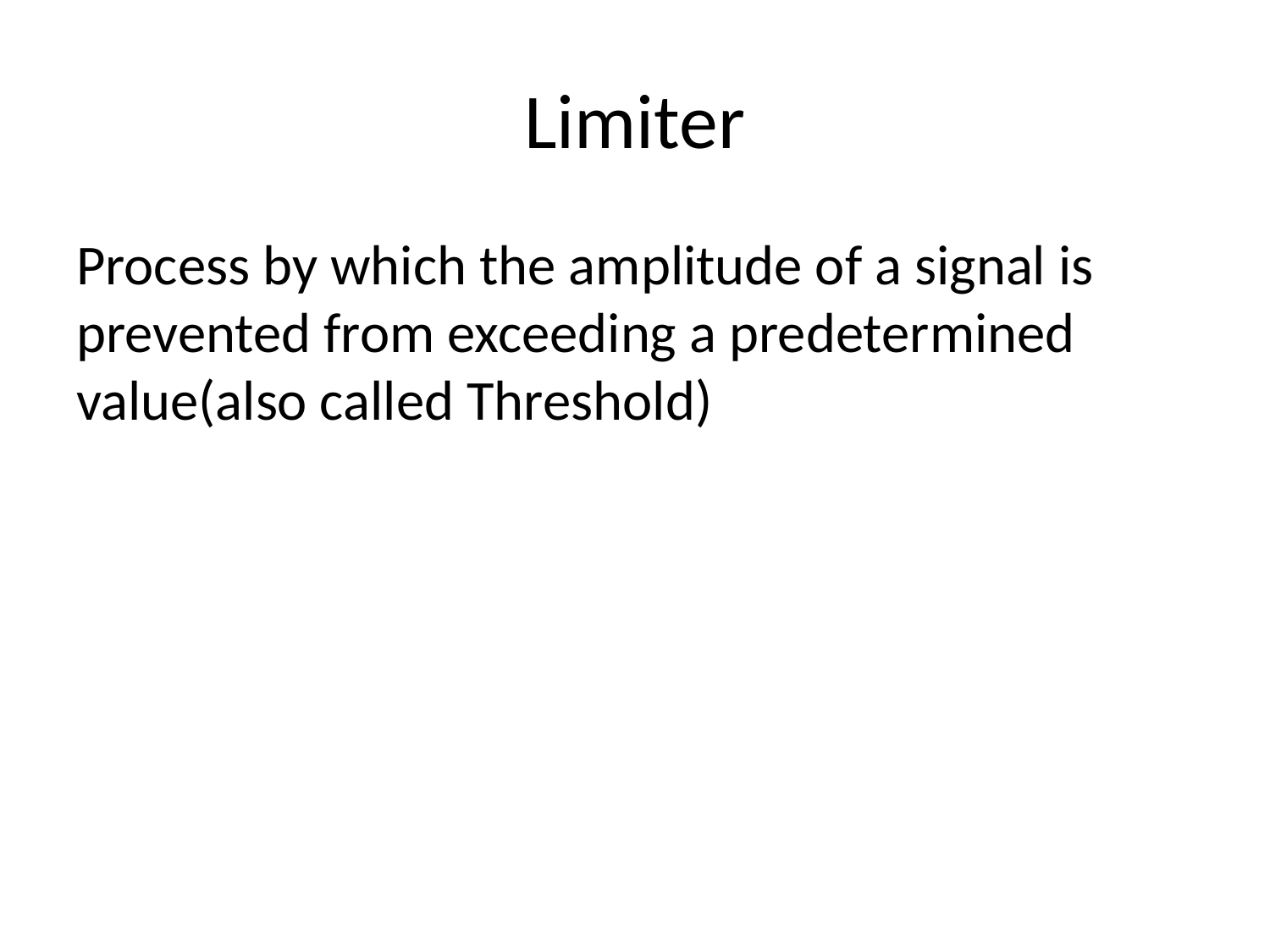

# Limiter
Process by which the amplitude of a signal is prevented from exceeding a predetermined value(also called Threshold)